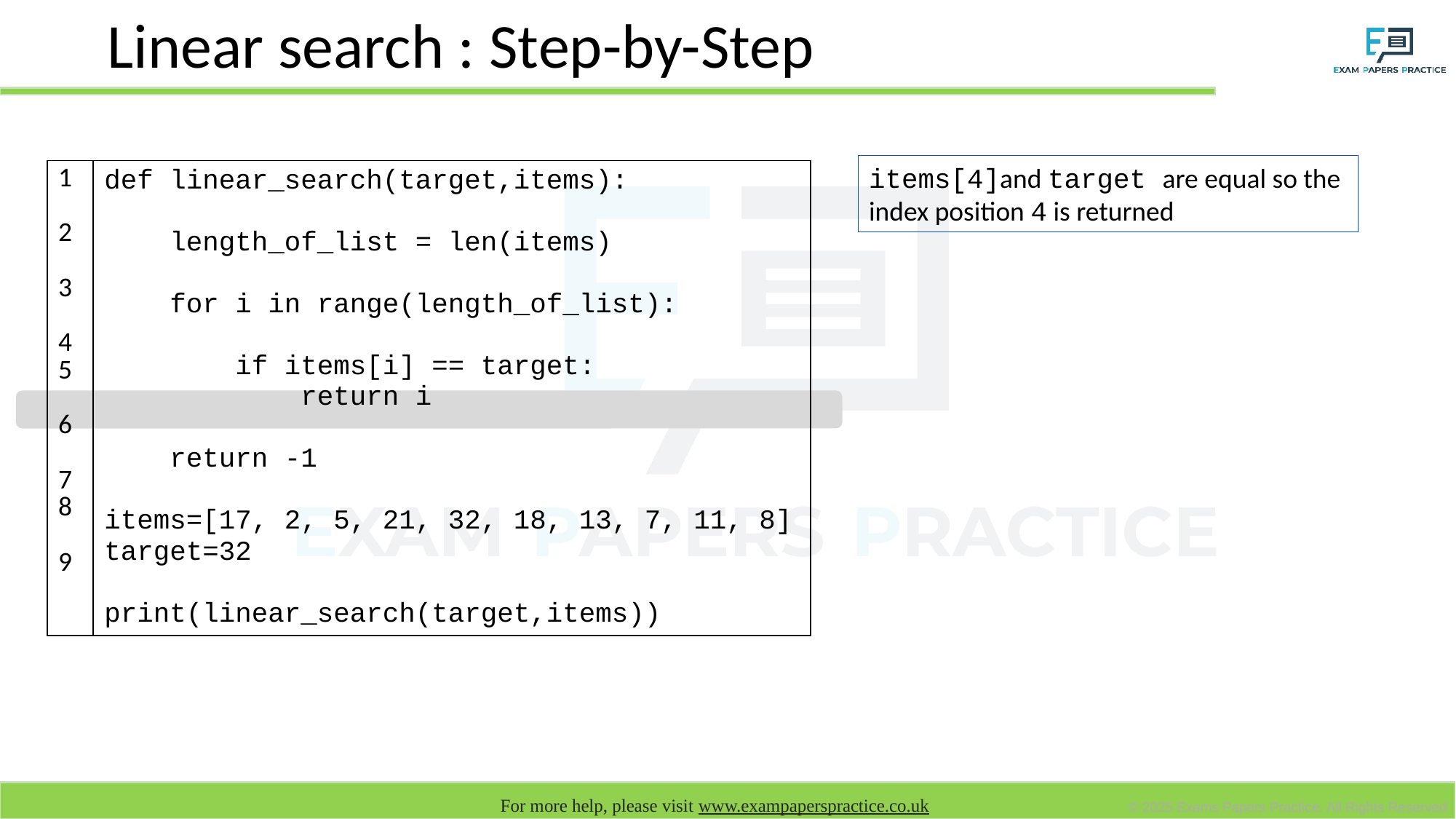

# Linear search : Step-by-Step
items[4]and target are equal so the
index position 4 is returned
| 1 2 3 4 5 6 7 8 9 | def linear\_search(target,items): length\_of\_list = len(items) for i in range(length\_of\_list): if items[i] == target: return i return -1 items=[17, 2, 5, 21, 32, 18, 13, 7, 11, 8] target=32 print(linear\_search(target,items)) |
| --- | --- |